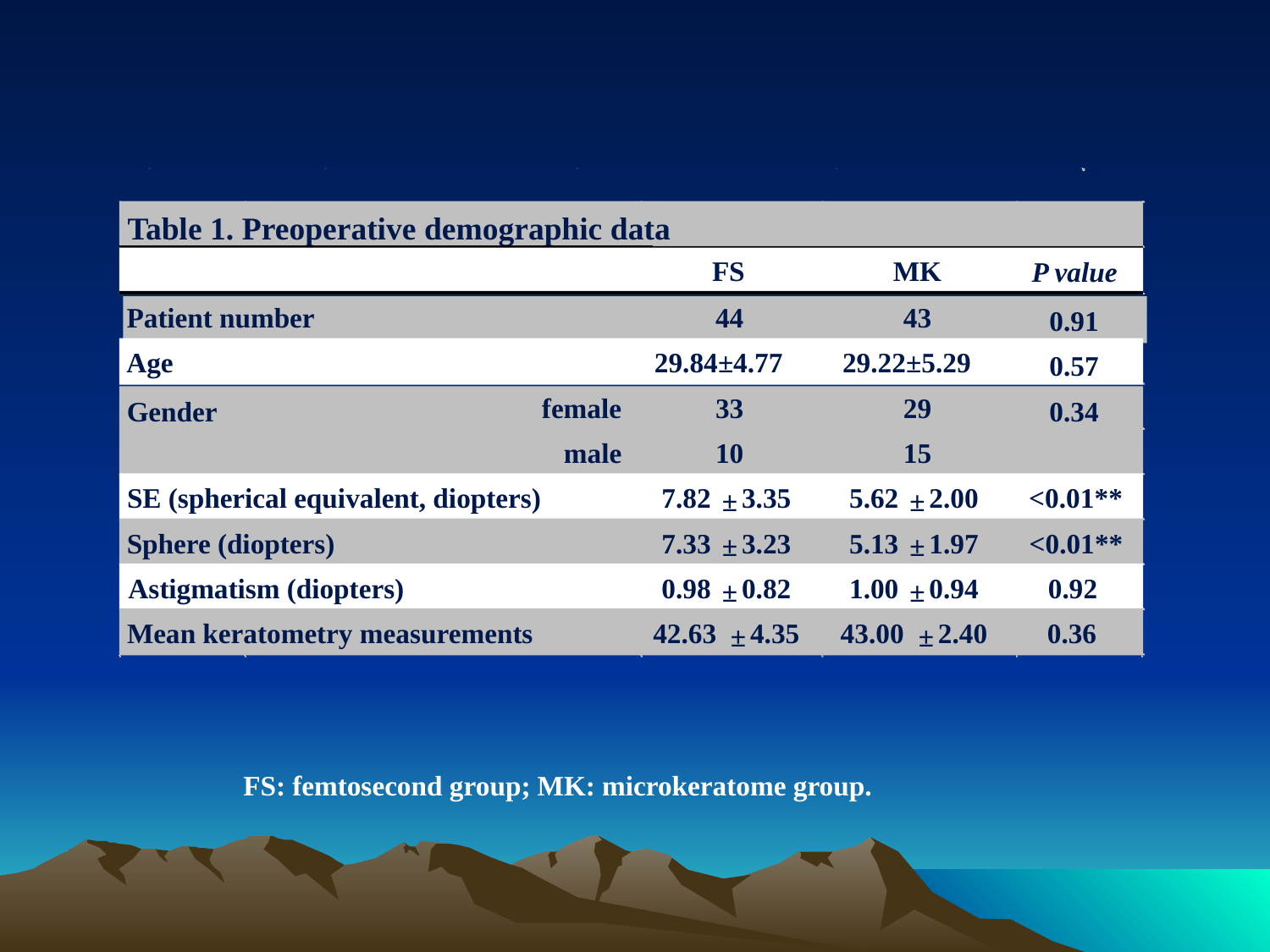

Table 1. Preoperative demographic data

FS
MK
P value

Patient number
44
43
0.91

Age
29.84±4.77
29.22±5.29
0.57

female
33
29
Gender
0.34

male
10
15

SE (spherical equivalent, diopters)
7.82
3.35
5.62
2.00
<0.01**
±
±

Sphere (diopters)
7.33
3.23
5.13
1.97
<0.01**
±
±

Astigmatism (diopters)
0.98
0.82
1.00
0.94
0.92
±
±

Mean keratometry measurements
42.63
4.35
43.00
2.40
0.36
±
±

FS: femtosecond group; MK: microkeratome group.